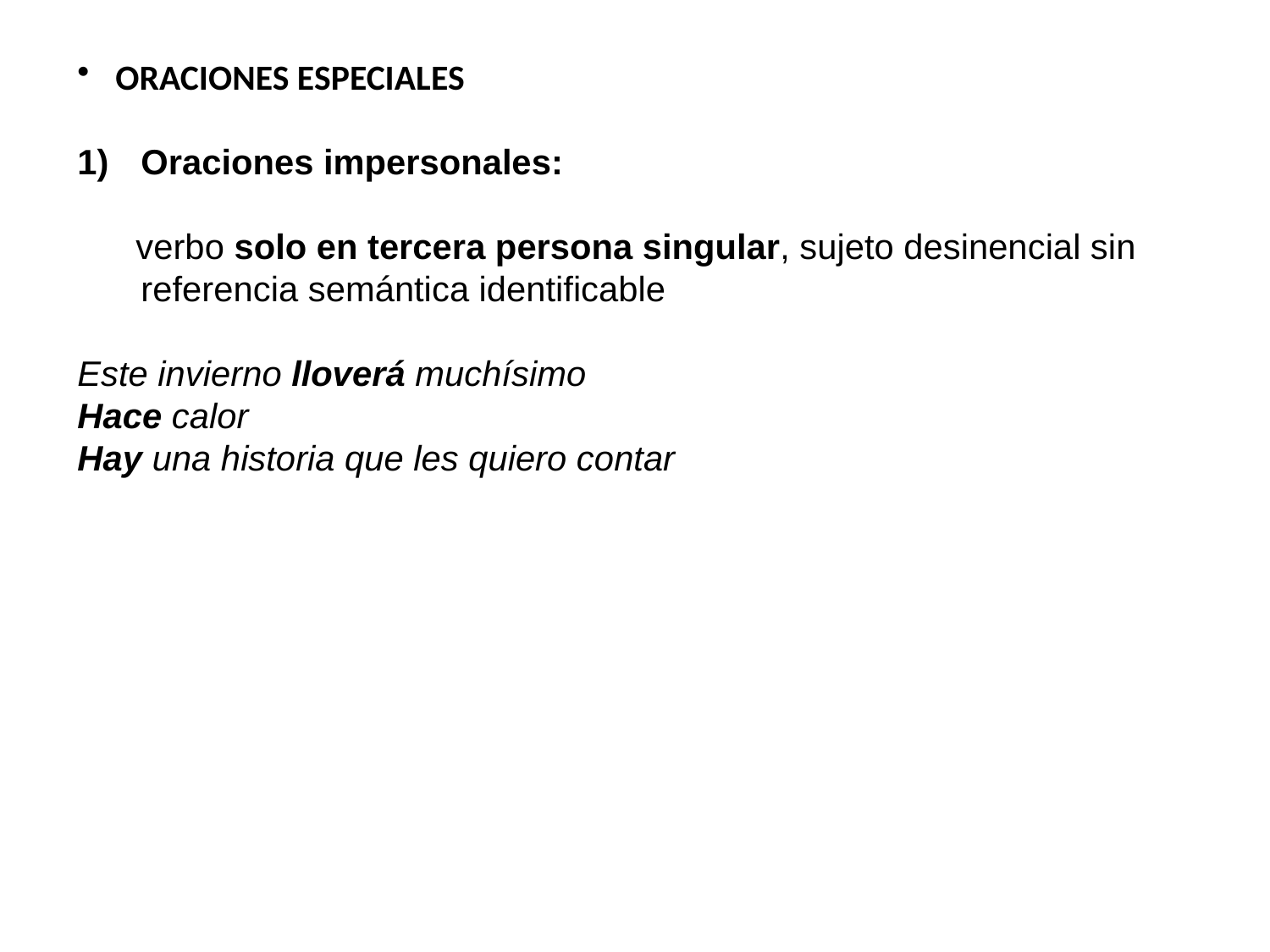

ORACIONES ESPECIALES

Oraciones impersonales:

      verbo solo en tercera persona singular, sujeto desinencial sin referencia semántica identificable

Este invierno lloverá muchísimo
Hace calor
Hay una historia que les quiero contar